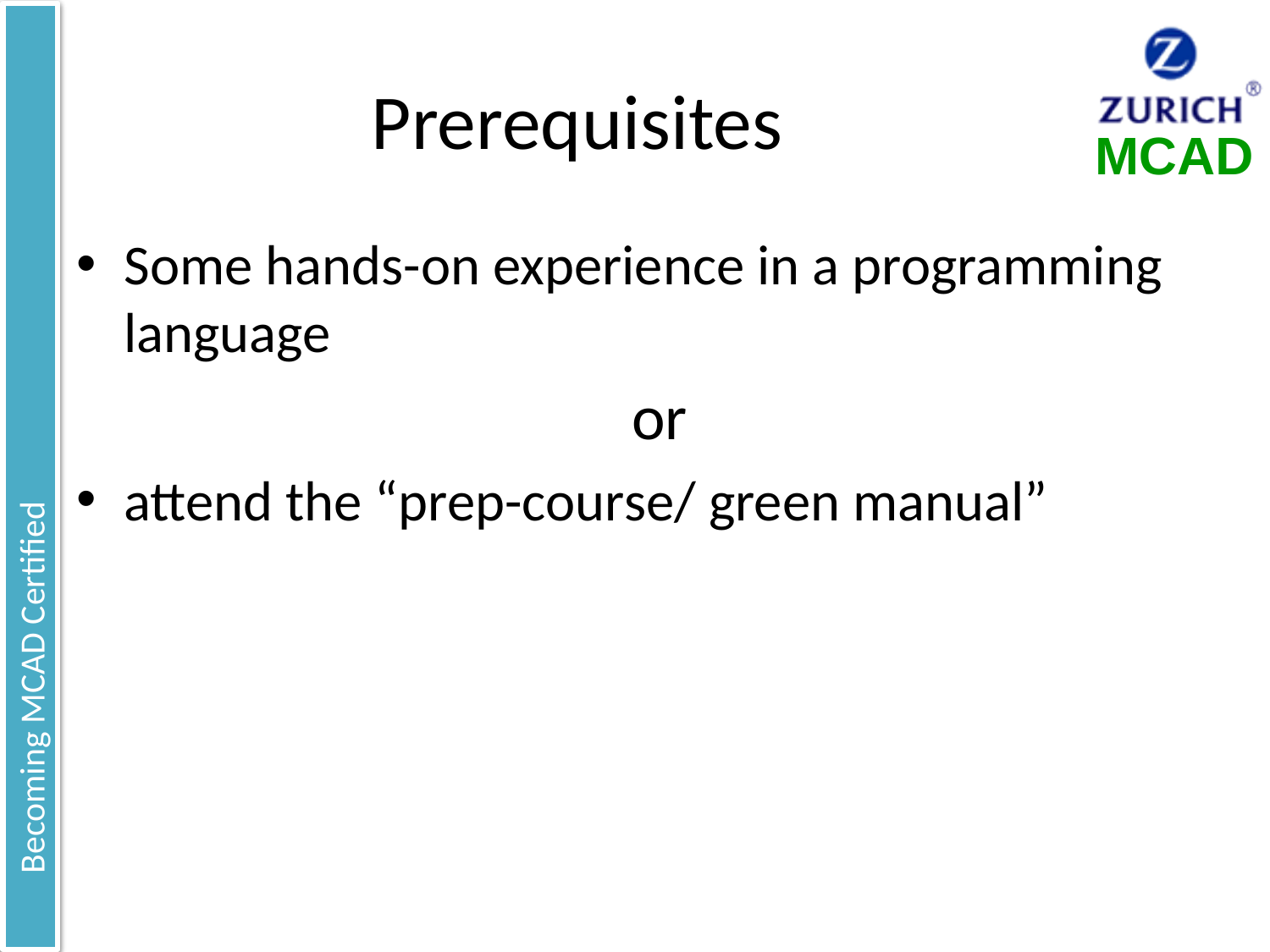

# Prerequisites
Some hands-on experience in a programming language
or
attend the “prep-course/ green manual”

Becoming MCAD Certified